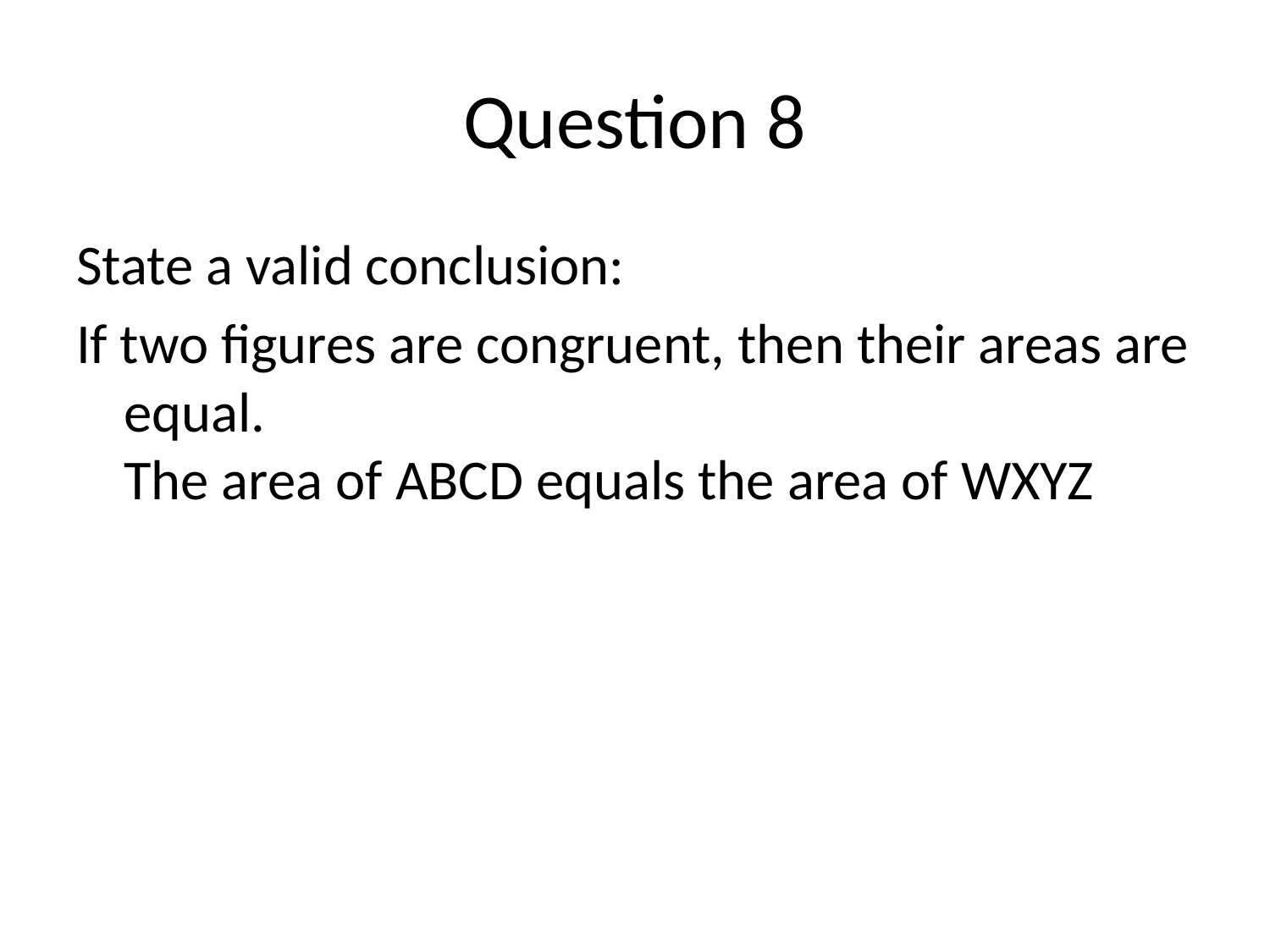

# Question 8
State a valid conclusion:
If two figures are congruent, then their areas are equal.
The area of ABCD equals the area of WXYZ